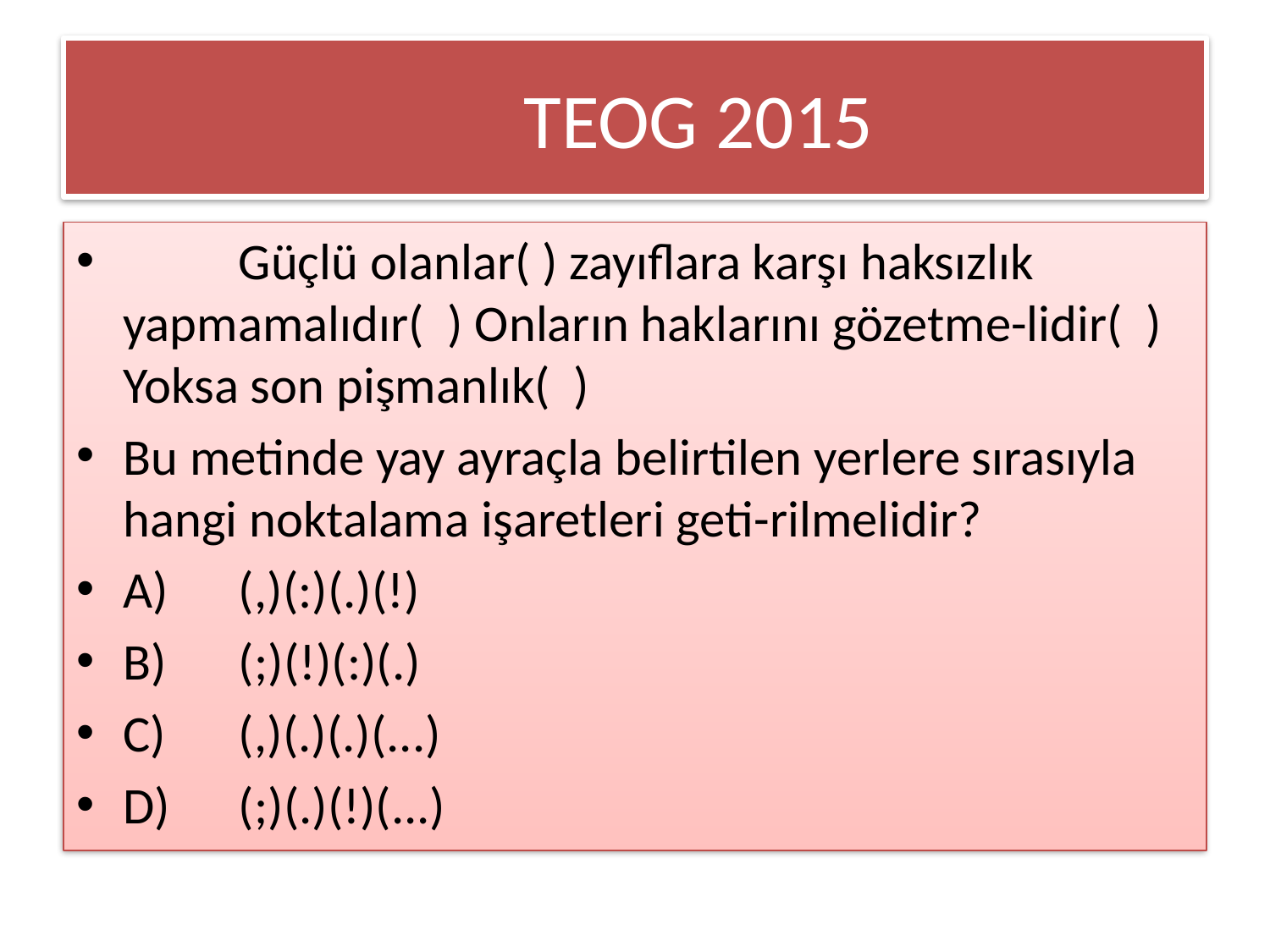

# TEOG 2015
	Güçlü olanlar( ) zayıflara karşı haksızlık yapmamalıdır(  ) Onların haklarını gözetme-lidir(  ) Yoksa son pişmanlık(  )
Bu metinde yay ayraçla belirtilen yerlere sırasıyla hangi noktalama işaretleri geti-rilmelidir?
A)	(,)(:)(.)(!)
B)	(;)(!)(:)(.)
C)	(,)(.)(.)(...)
D)	(;)(.)(!)(...)